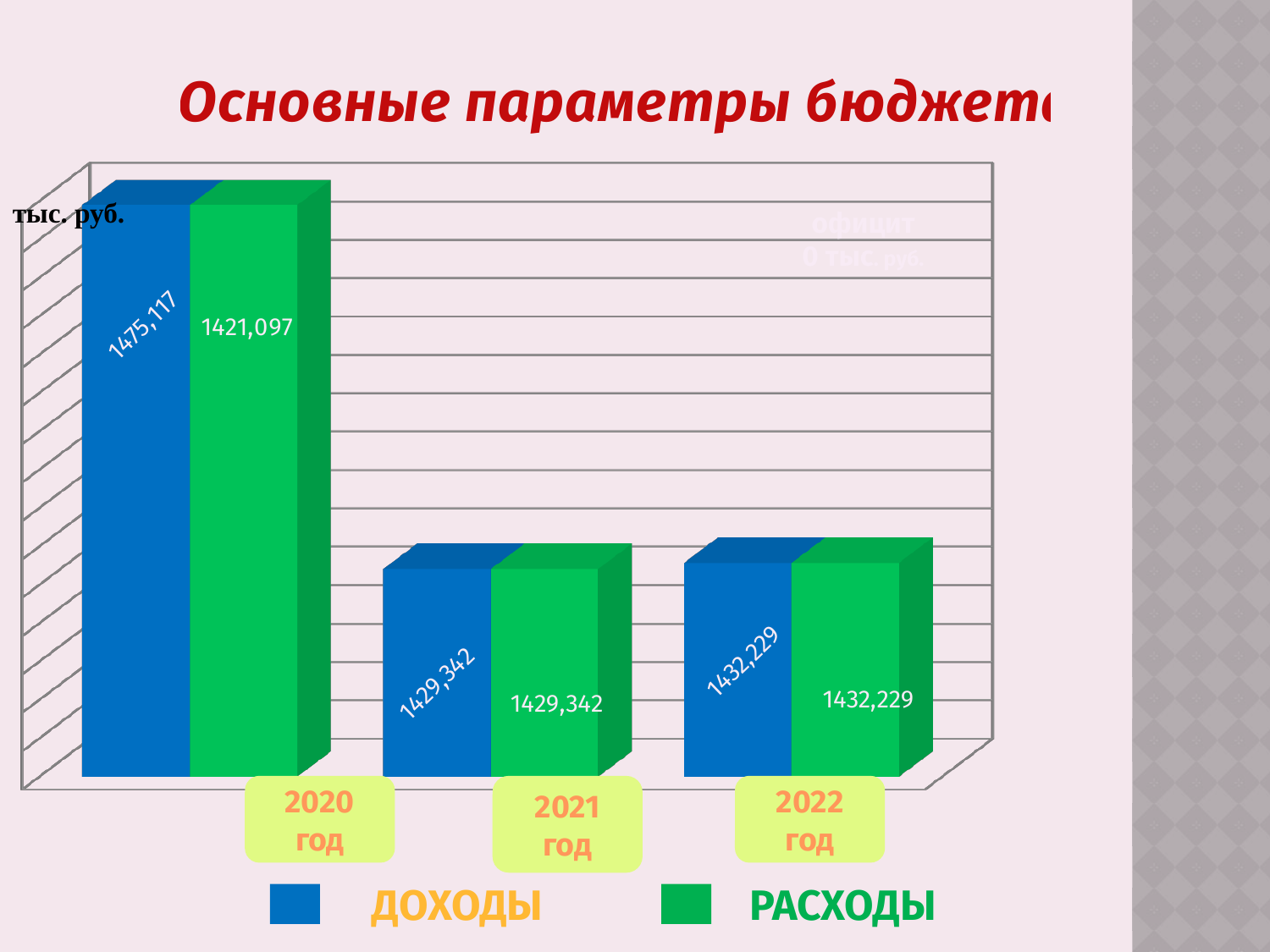

Основные параметры бюджета

[unsupported chart]

тыс. руб.
официт
0 тыс. руб.
2020 год
2021 год
2022 год
Доходы
расходы